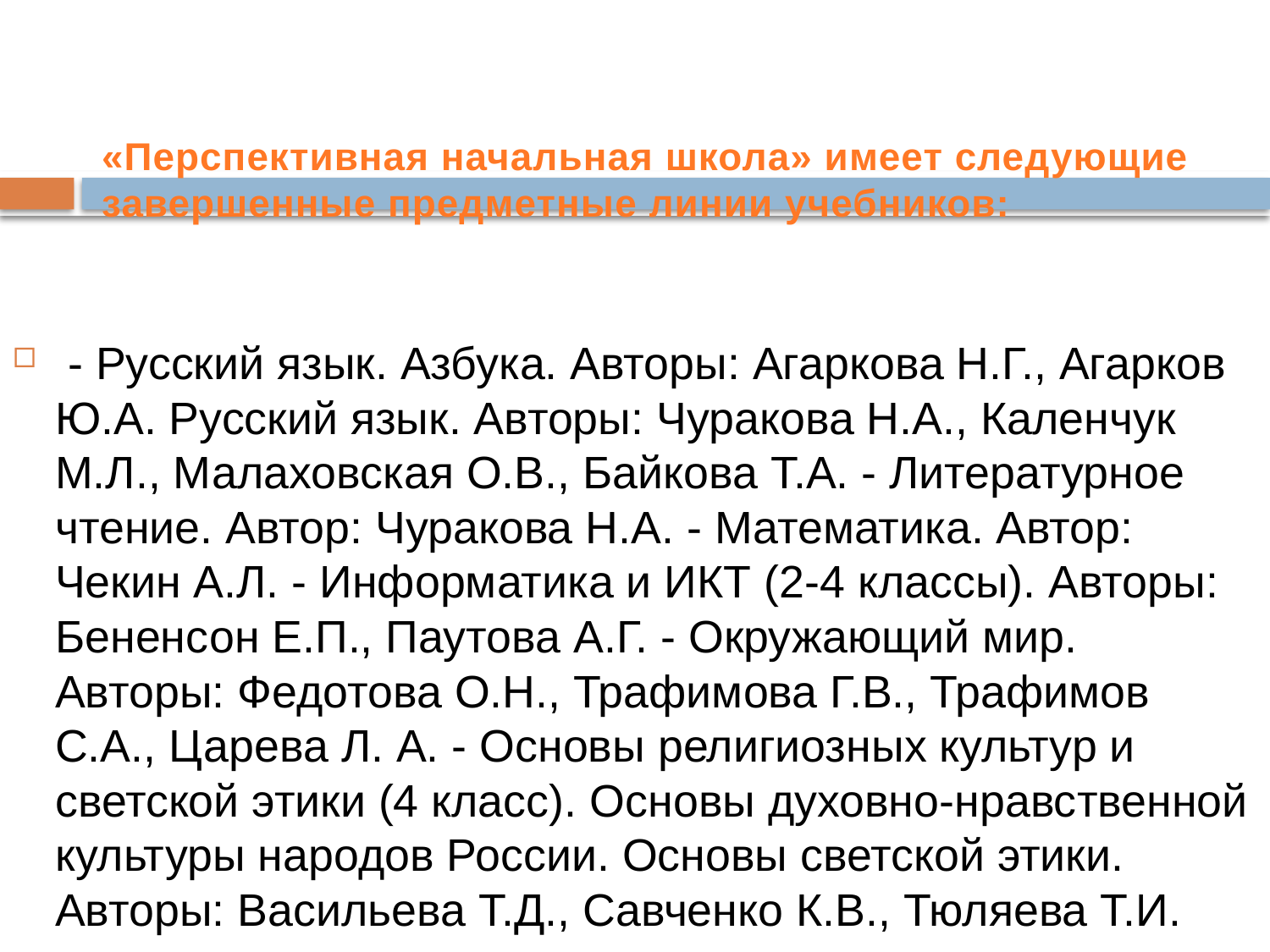

# «Перспективная начальная школа» имеет следующие завершенные предметные линии учебников:
 - Русский язык. Азбука. Авторы: Агаркова Н.Г., Агарков Ю.А. Русский язык. Авторы: Чуракова Н.А., Каленчук М.Л., Малаховская О.В., Байкова Т.А. - Литературное чтение. Автор: Чуракова Н.А. - Математика. Автор: Чекин А.Л. - Информатика и ИКТ (2-4 классы). Авторы: Бененсон Е.П., Паутова А.Г. - Окружающий мир. Авторы: Федотова О.Н., Трафимова Г.В., Трафимов С.А., Царева Л. А. - Основы религиозных культур и светской этики (4 класс). Основы духовно-нравственной культуры народов России. Основы светской этики. Авторы: Васильева Т.Д., Савченко К.В., Тюляева Т.И.